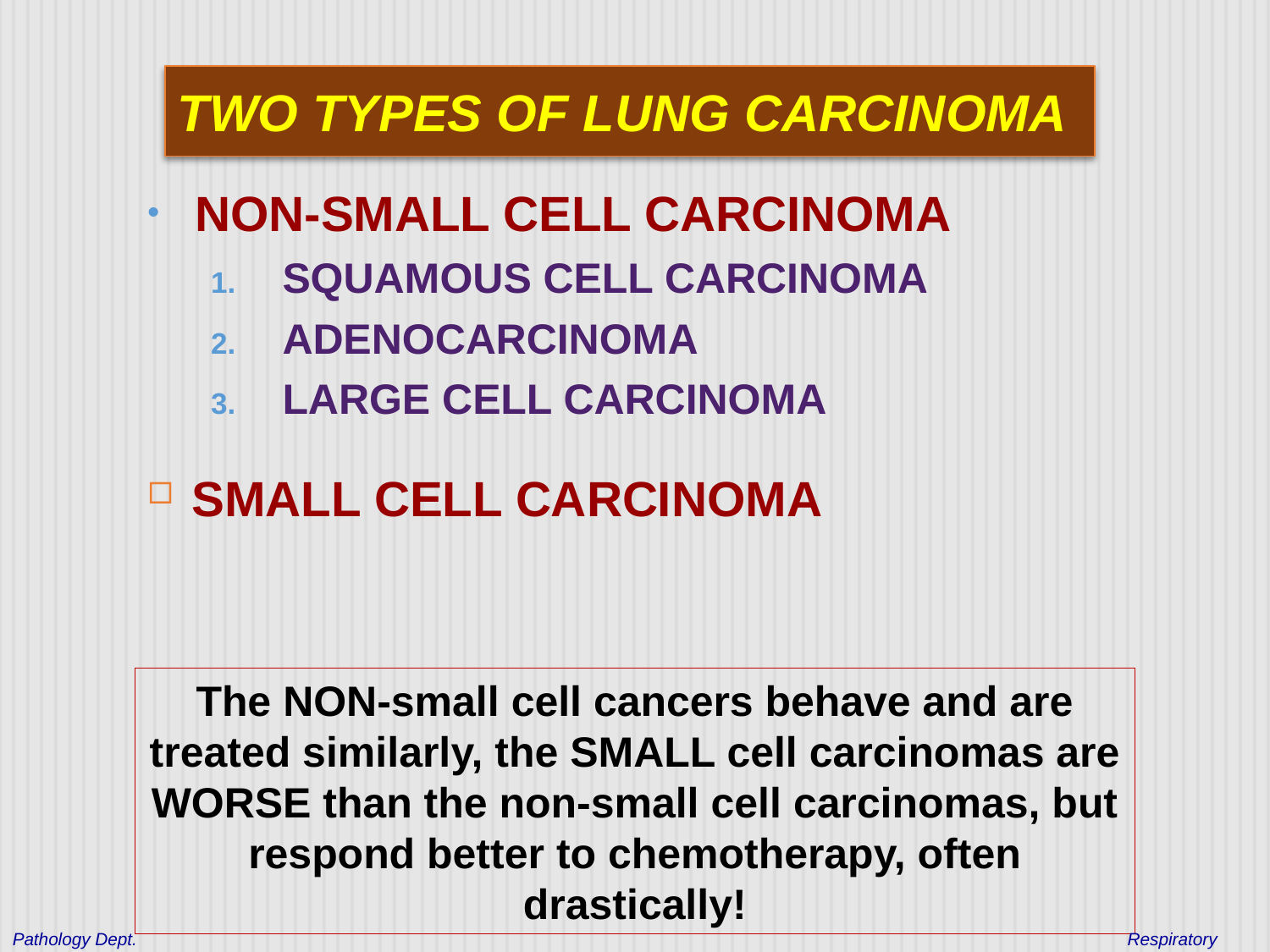

# TWO TYPES OF LUNG CARCINOMA
NON-SMALL CELL CARCINOMA
SQUAMOUS CELL CARCINOMA
ADENOCARCINOMA
LARGE CELL CARCINOMA

SMALL CELL CARCINOMA

The NON-small cell cancers behave and are treated similarly, the SMALL cell carcinomas are WORSE than the non-small cell carcinomas, but respond better to chemotherapy, often drastically!
Respiratory Block
Pathology Dept. KSU